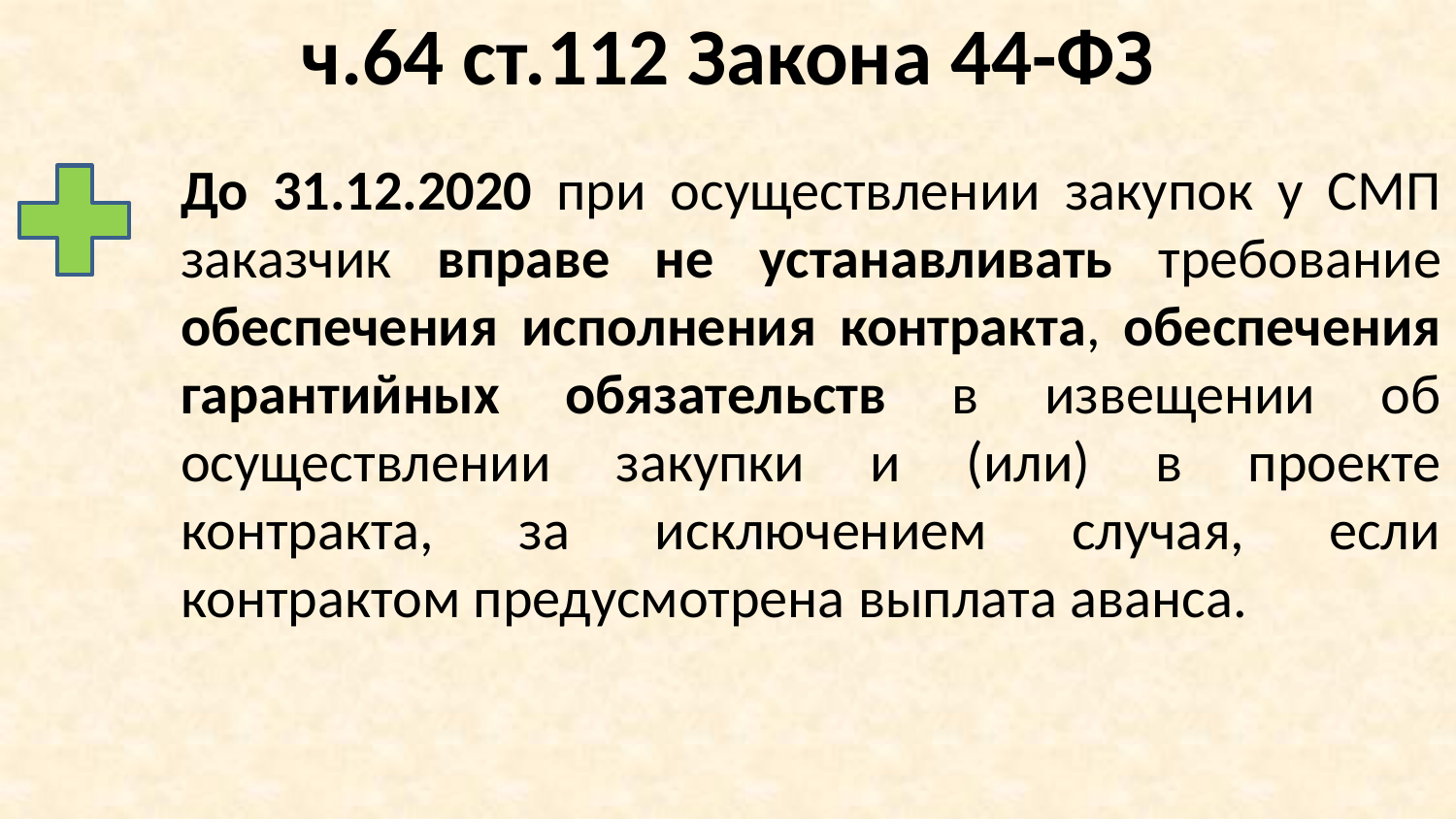

ч.64 ст.112 Закона 44-ФЗ

До 31.12.2020 при осуществлении закупок у СМП заказчик вправе не устанавливать требование обеспечения исполнения контракта, обеспечения гарантийных обязательств в извещении об осуществлении закупки и (или) в проекте контракта, за исключением случая, если контрактом предусмотрена выплата аванса.